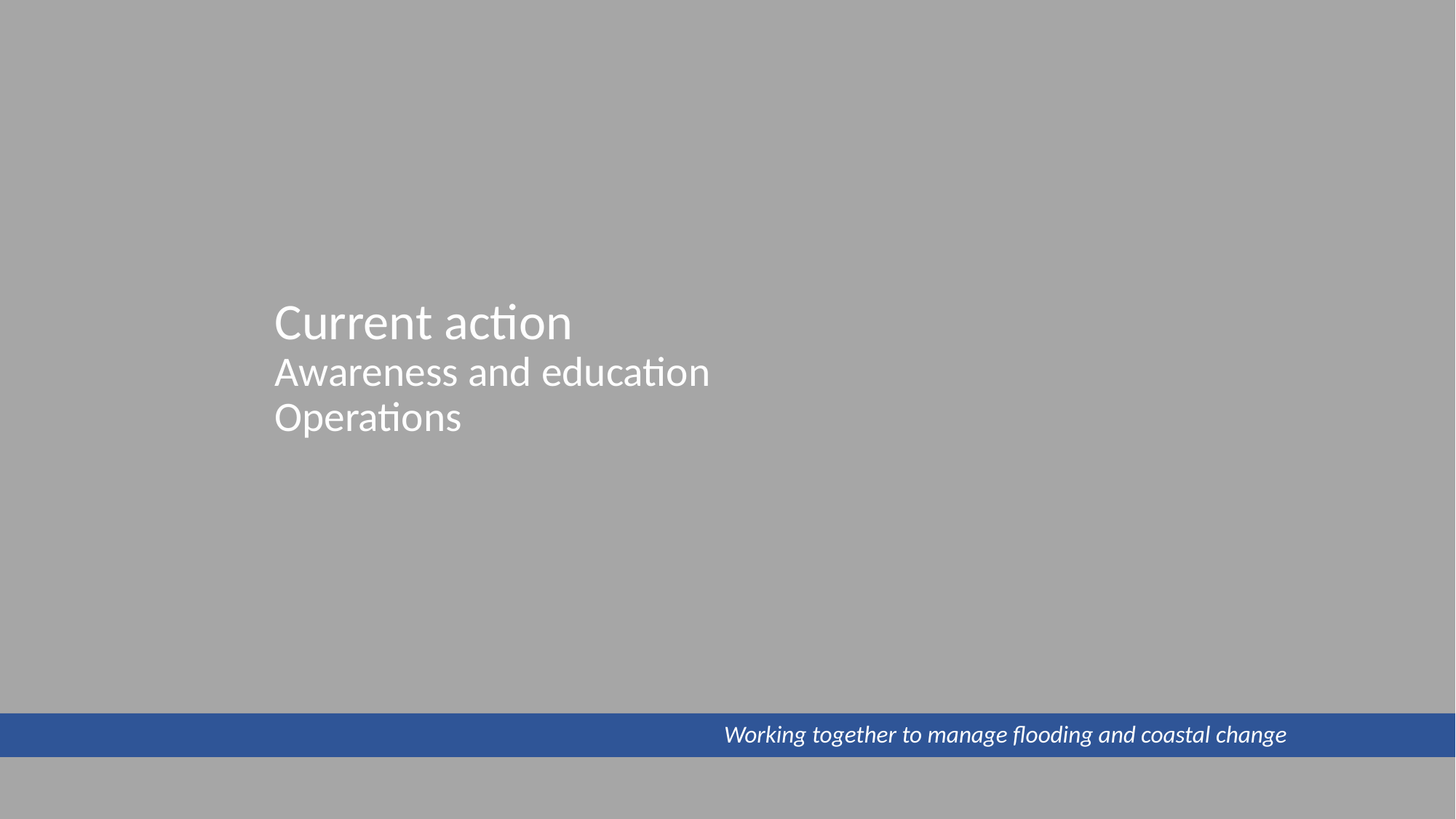

# Current action Awareness and education Operations
                                                                                                        Working together to manage flooding and coastal change